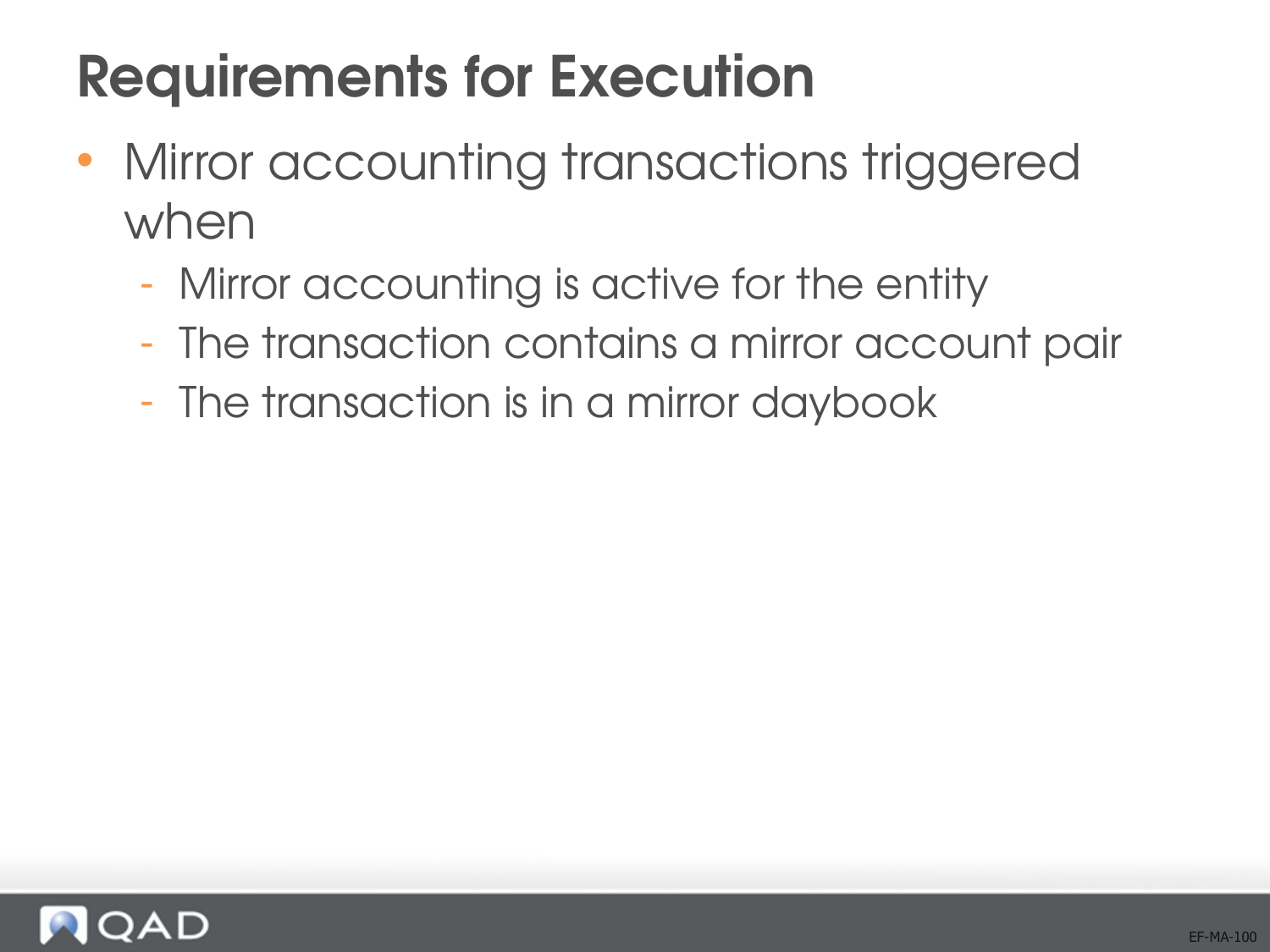

# Requirements for Execution
Mirror accounting transactions triggered when
Mirror accounting is active for the entity
The transaction contains a mirror account pair
The transaction is in a mirror daybook

EF-MA-100